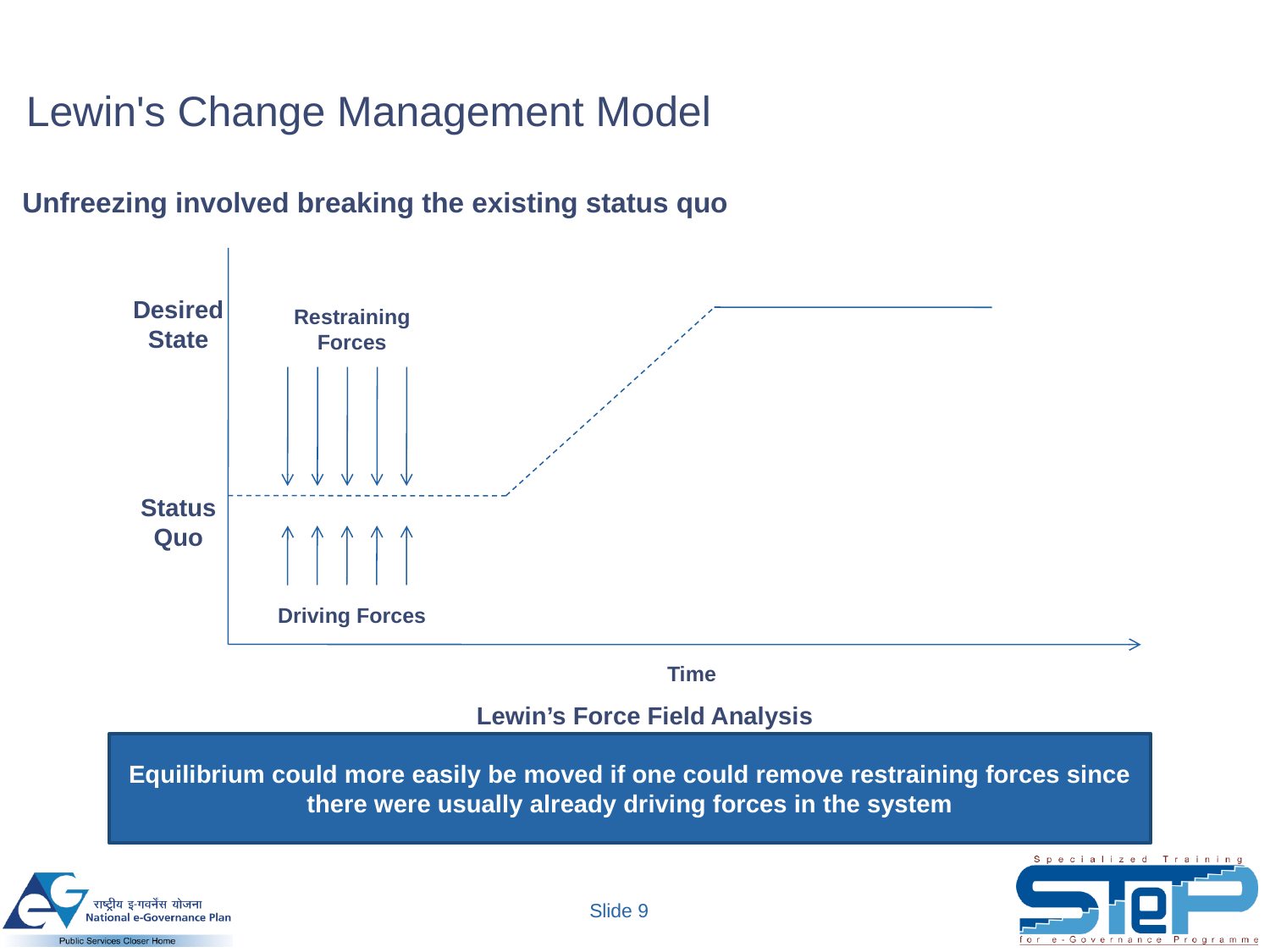

# Lewin's Change Management Model
Unfreezing involved breaking the existing status quo
Desired State
Restraining Forces
Status Quo
Driving Forces
Time
Lewin’s Force Field Analysis
Equilibrium could more easily be moved if one could remove restraining forces since there were usually already driving forces in the system